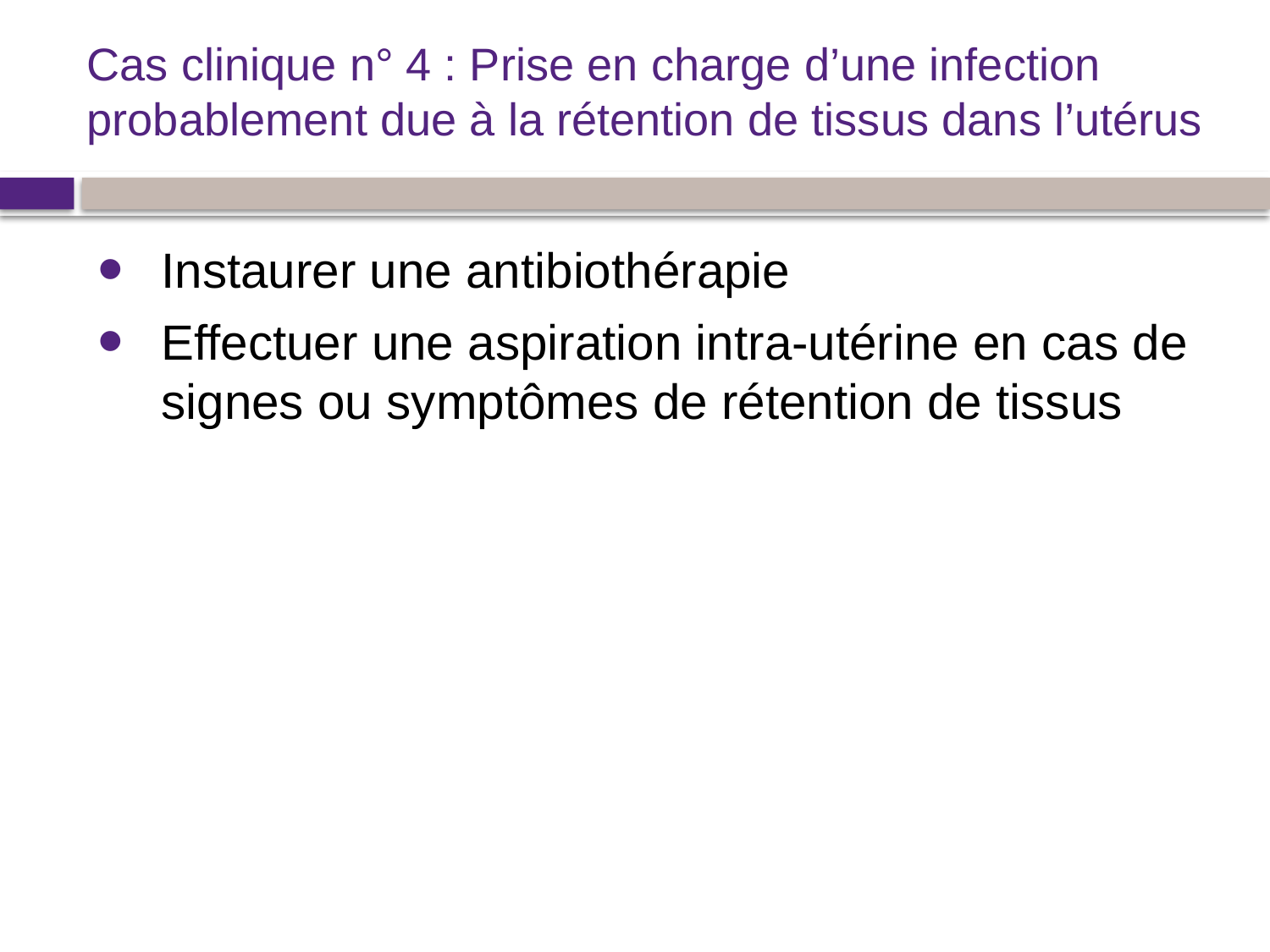

# Cas clinique n° 4 : Prise en charge d’une infection probablement due à la rétention de tissus dans l’utérus
Instaurer une antibiothérapie
Effectuer une aspiration intra-utérine en cas de signes ou symptômes de rétention de tissus